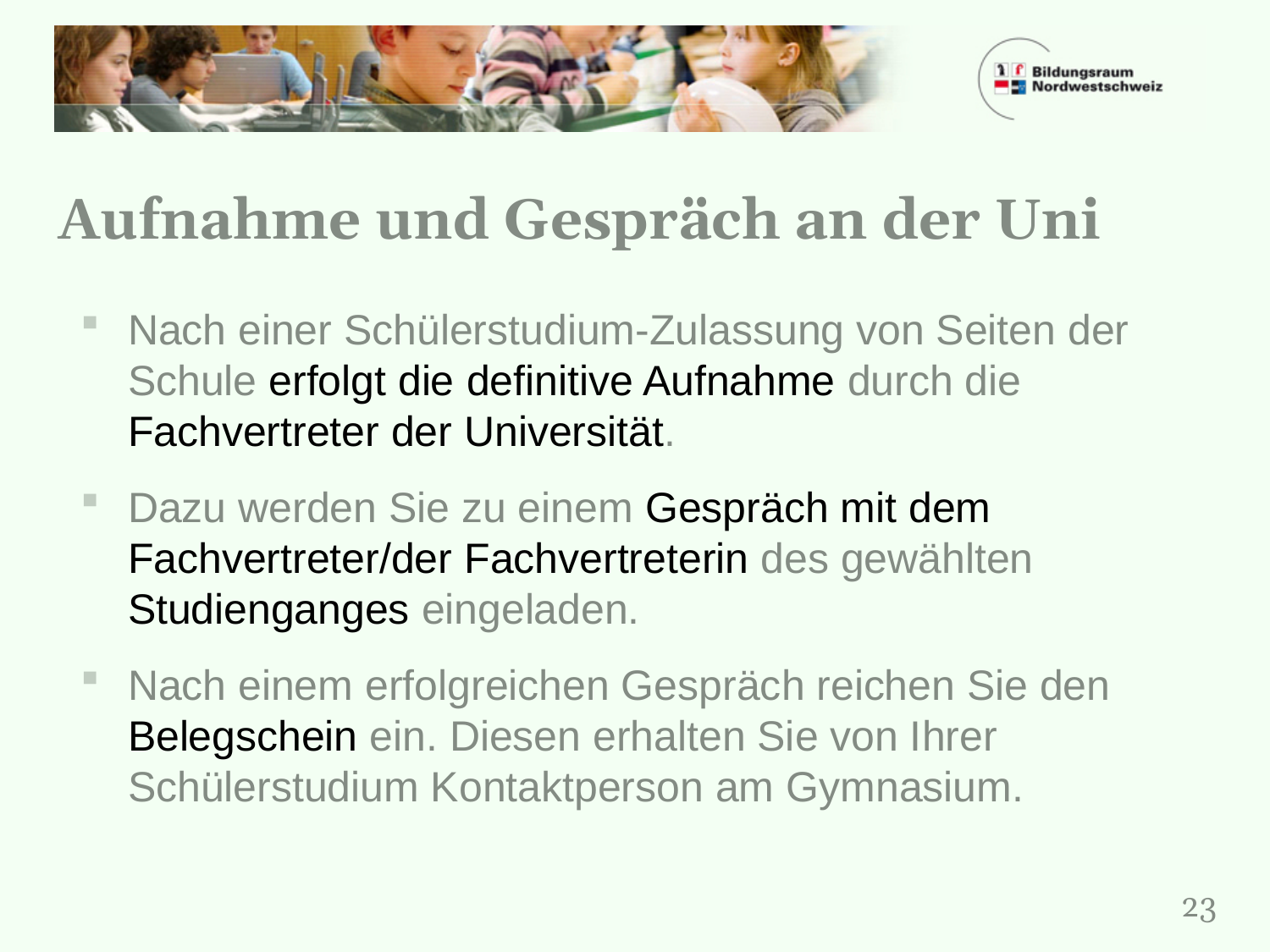

# Aufnahme und Gespräch an der Uni
Nach einer Schülerstudium-Zulassung von Seiten der Schule erfolgt die definitive Aufnahme durch die Fachvertreter der Universität.
Dazu werden Sie zu einem Gespräch mit dem Fachvertreter/der Fachvertreterin des gewählten Studienganges eingeladen.
Nach einem erfolgreichen Gespräch reichen Sie den Belegschein ein. Diesen erhalten Sie von Ihrer Schülerstudium Kontaktperson am Gymnasium.

23